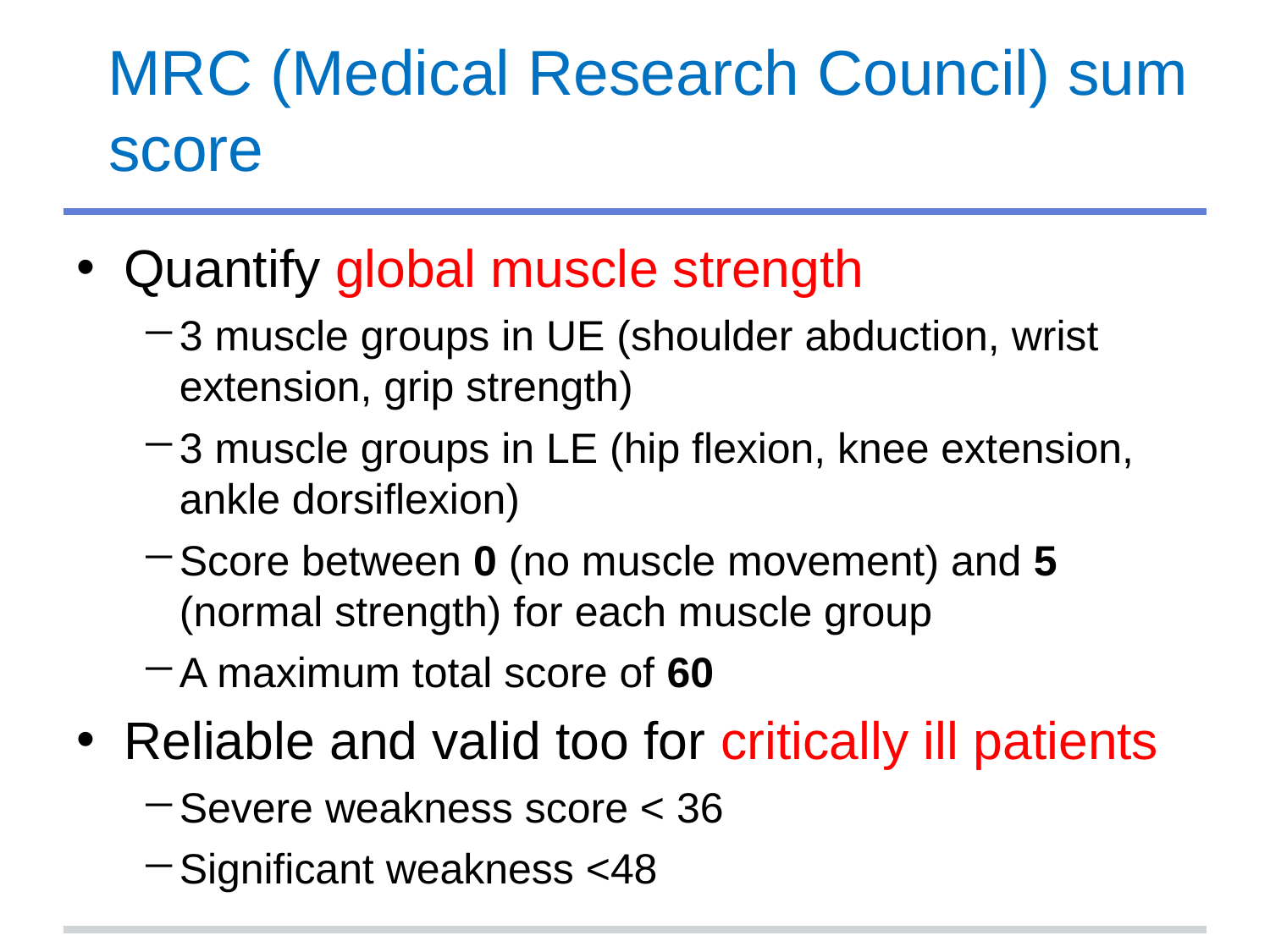

# MRC (Medical Research Council) sum score
Quantify global muscle strength
3 muscle groups in UE (shoulder abduction, wrist extension, grip strength)
3 muscle groups in LE (hip flexion, knee extension, ankle dorsiflexion)
Score between 0 (no muscle movement) and 5 (normal strength) for each muscle group
A maximum total score of 60
Reliable and valid too for critically ill patients
Severe weakness score < 36
Significant weakness <48